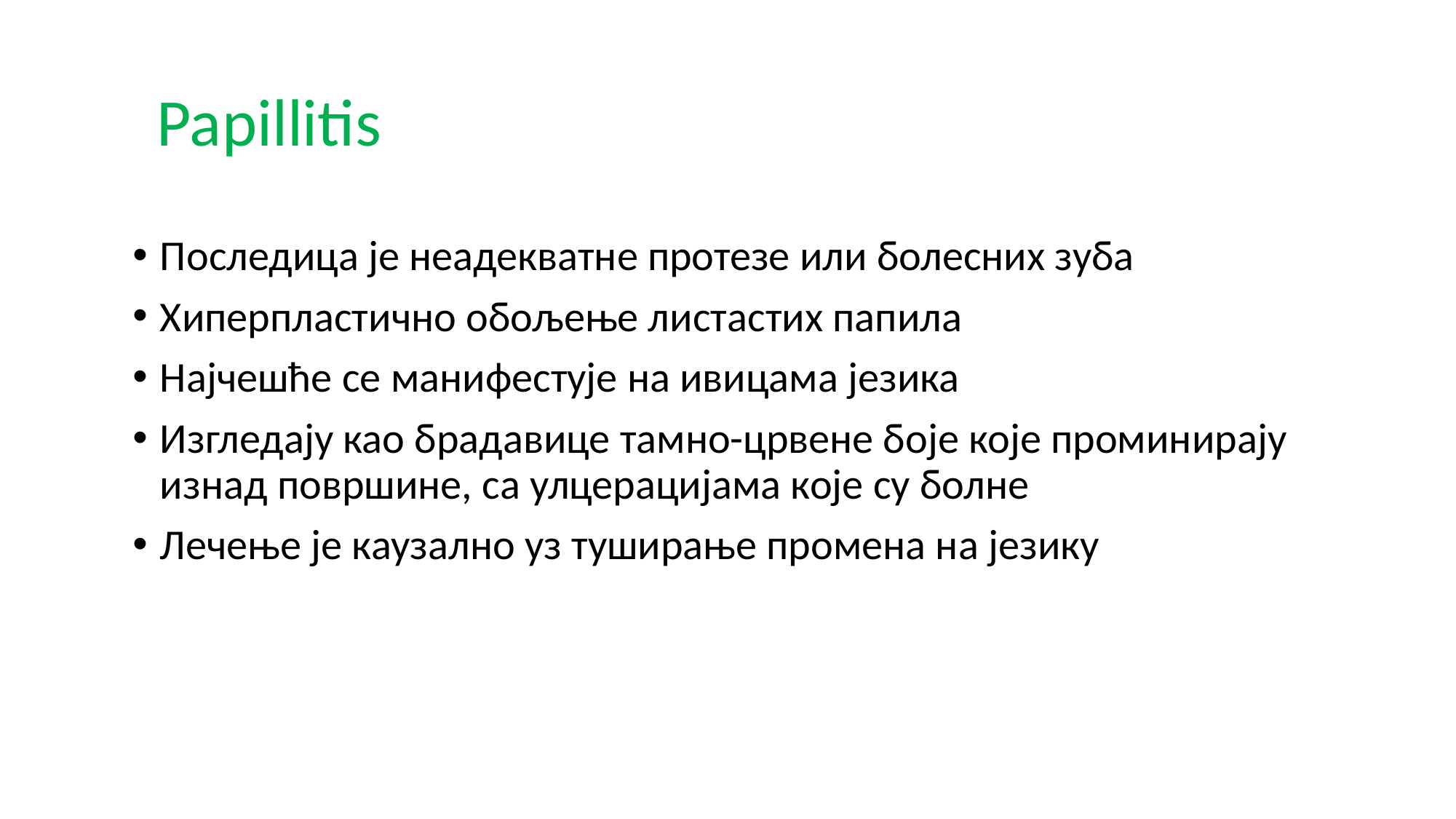

# Papillitis
Последица је неадекватне протезе или болесних зуба
Хиперпластично обољење листастих папила
Најчешће се манифестује на ивицама језика
Изгледају као брадавице тамно-црвене боје које проминирају изнад површине, са улцерацијама које су болне
Лечење је каузално уз туширање промена на језику